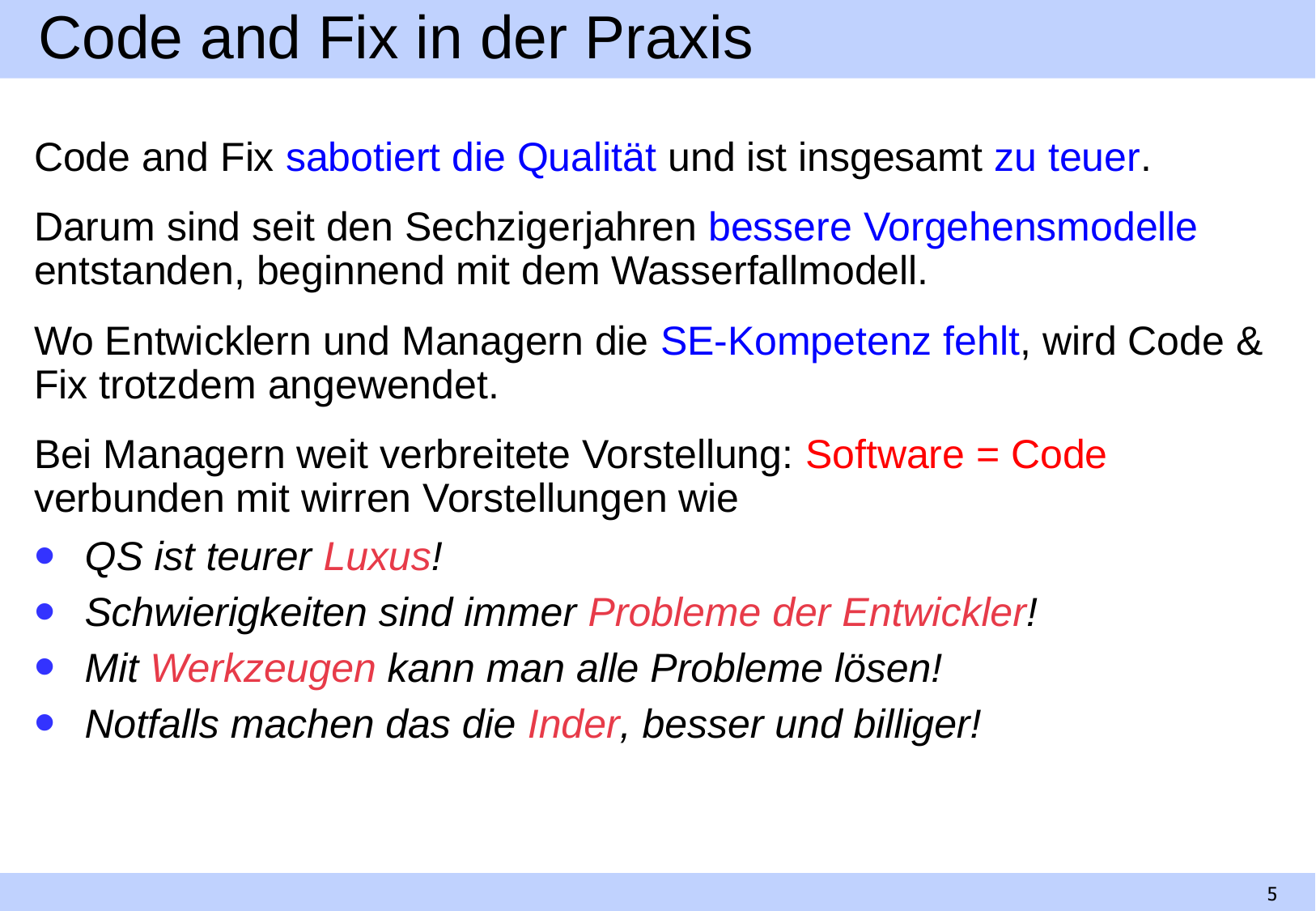

# Code and Fix in der Praxis
Code and Fix sabotiert die Qualität und ist insgesamt zu teuer.
Darum sind seit den Sechzigerjahren bessere Vorgehensmodelle entstanden, beginnend mit dem Wasserfallmodell.
Wo Entwicklern und Managern die SE-Kompetenz fehlt, wird Code & Fix trotzdem angewendet.
Bei Managern weit verbreitete Vorstellung: Software = Code verbunden mit wirren Vorstellungen wie
QS ist teurer Luxus!
Schwierigkeiten sind immer Probleme der Entwickler!
Mit Werkzeugen kann man alle Probleme lösen!
Notfalls machen das die Inder, besser und billiger!

5